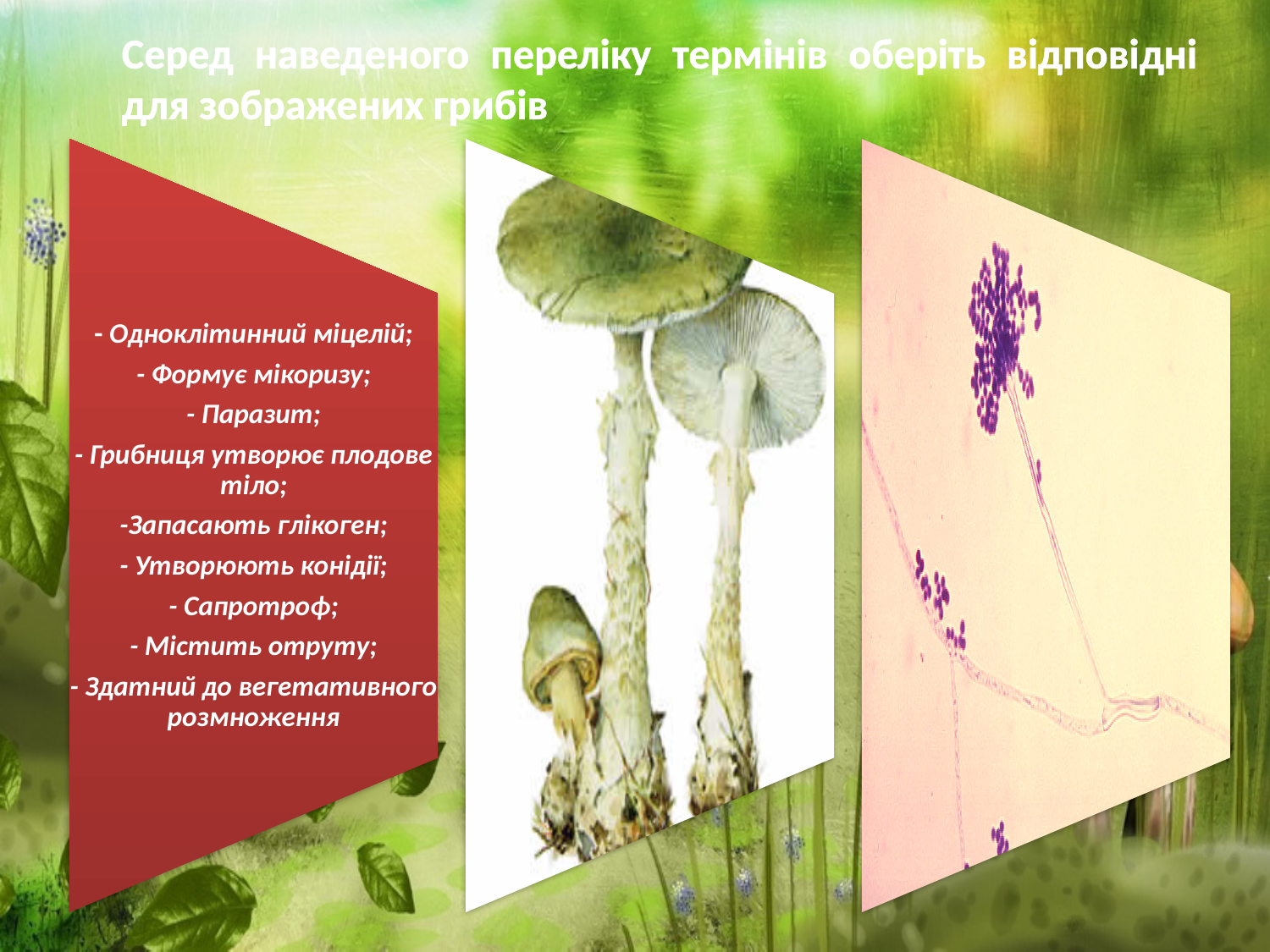

Серед наведеного переліку термінів оберіть відповідні для зображених грибів
- Одноклітинний міцелій;
- Формує мікоризу;
- Паразит;
- Грибниця утворює плодове тіло;
-Запасають глікоген;
- Утворюють конідії;
- Сапротроф;
- Містить отруту;
- Здатний до вегетативного розмноження